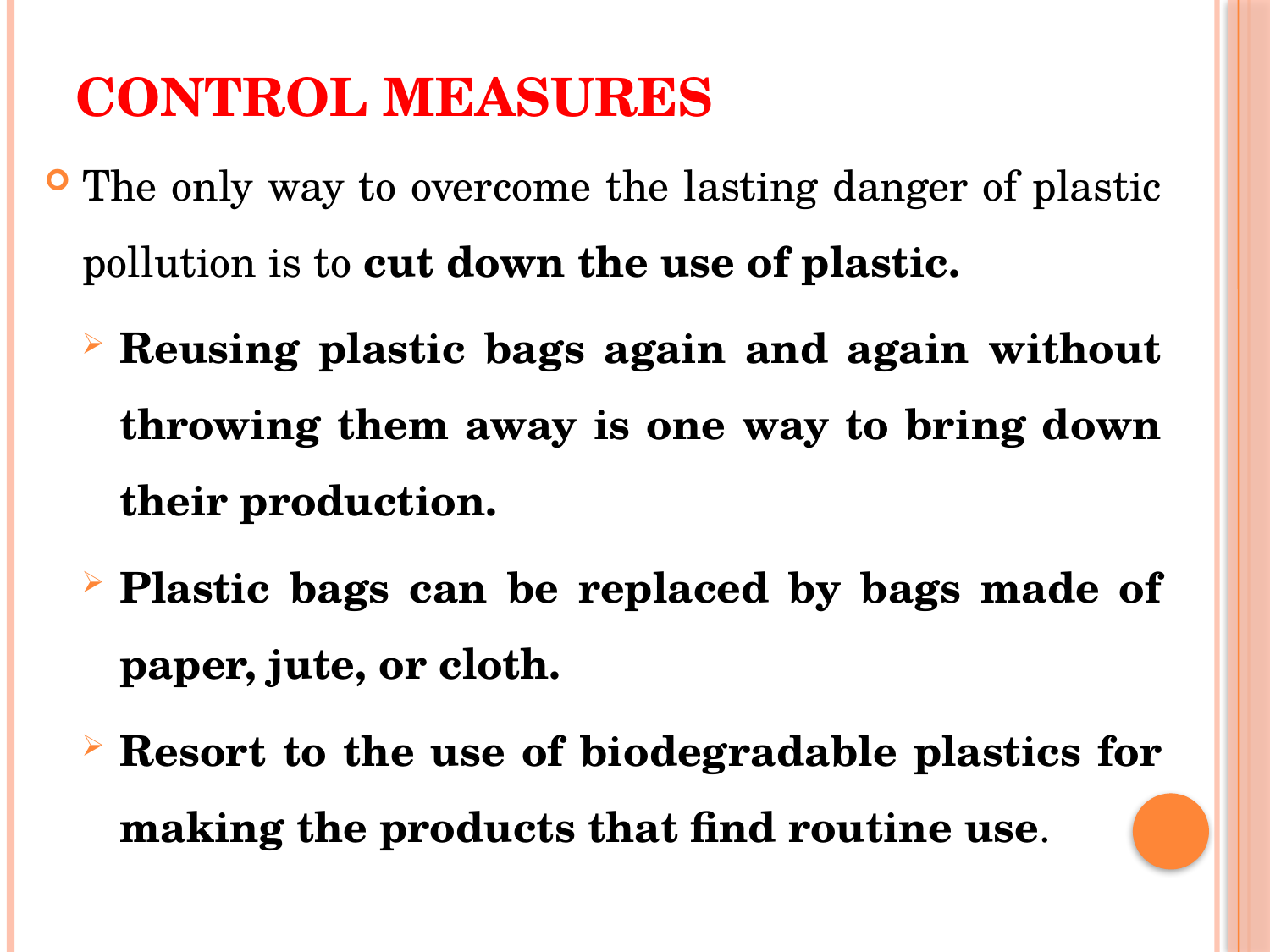

# CONTROL MEASURES
The only way to overcome the lasting danger of plastic pollution is to cut down the use of plastic.
Reusing plastic bags again and again without throwing them away is one way to bring down their production.
Plastic bags can be replaced by bags made of paper, jute, or cloth.
Resort to the use of biodegradable plastics for making the products that find routine use.